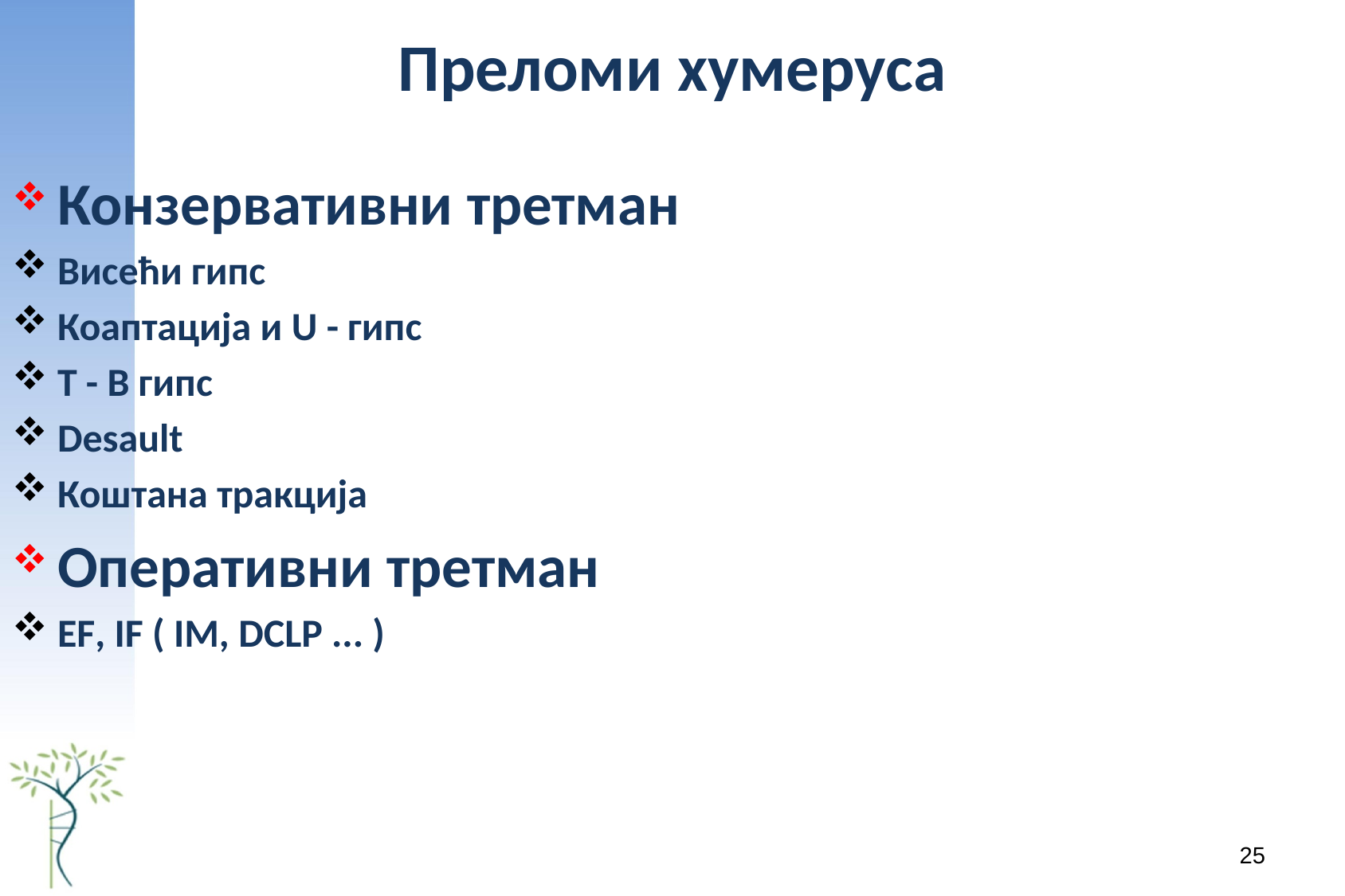

# Преломи хумеруса
 Конзервативни третман
 Висећи гипс
 Коаптација и U - гипс
 Т - B гипс
 Desault
 Коштана тракција
 Оперативни третман
 EF, IF ( IM, DCLP ... )
25